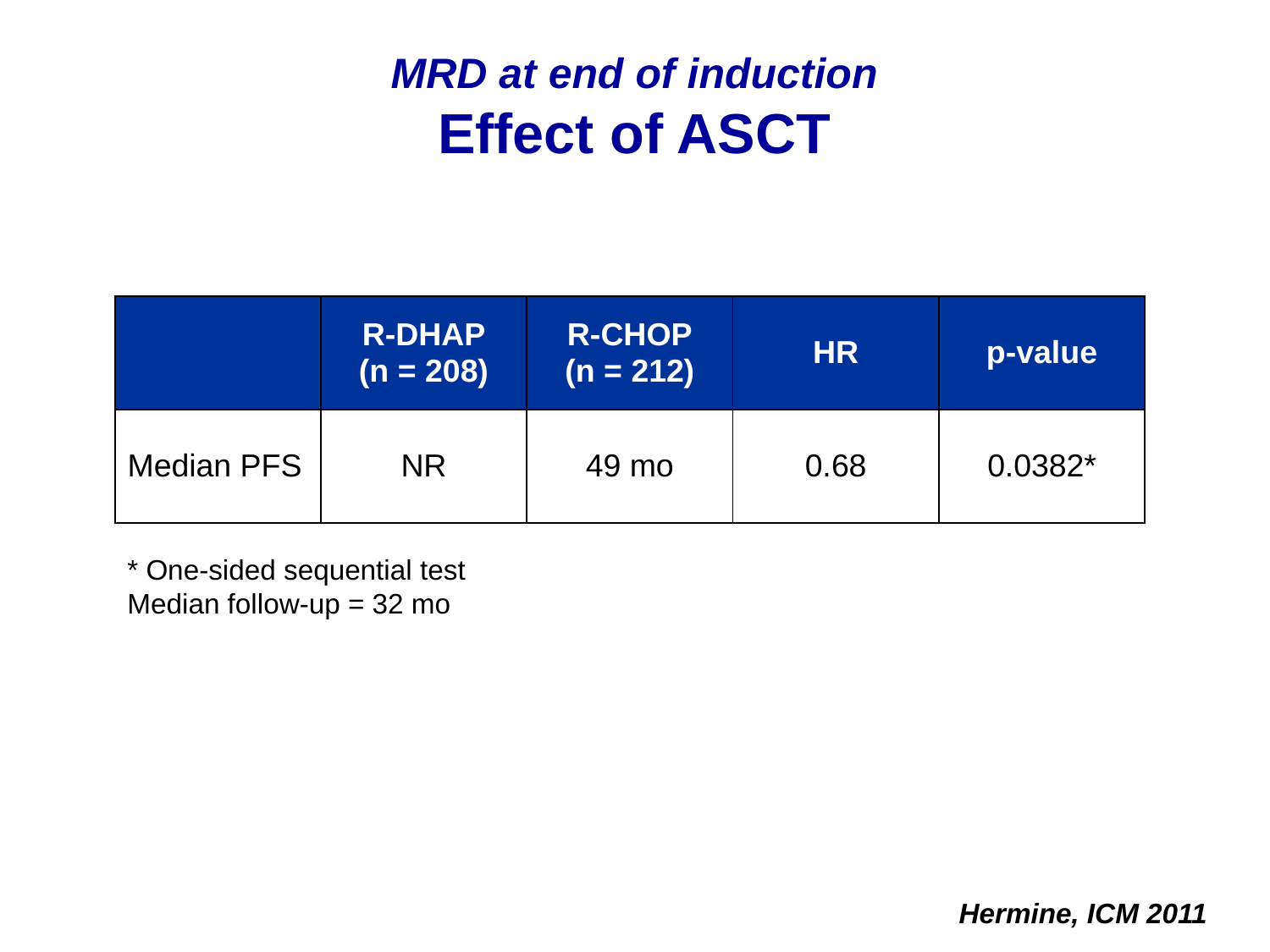

MRD at end of induction
Effect of ASCT
|  | R-DHAP (n = 208) | R-CHOP (n = 212) | HR | p-value |
| --- | --- | --- | --- | --- |
| Median PFS | NR | 49 mo | 0.68 | 0.0382\* |
* One-sided sequential test
Median follow-up = 32 mo
Hermine, ICM 2011
Pott, ASH 2010 #965